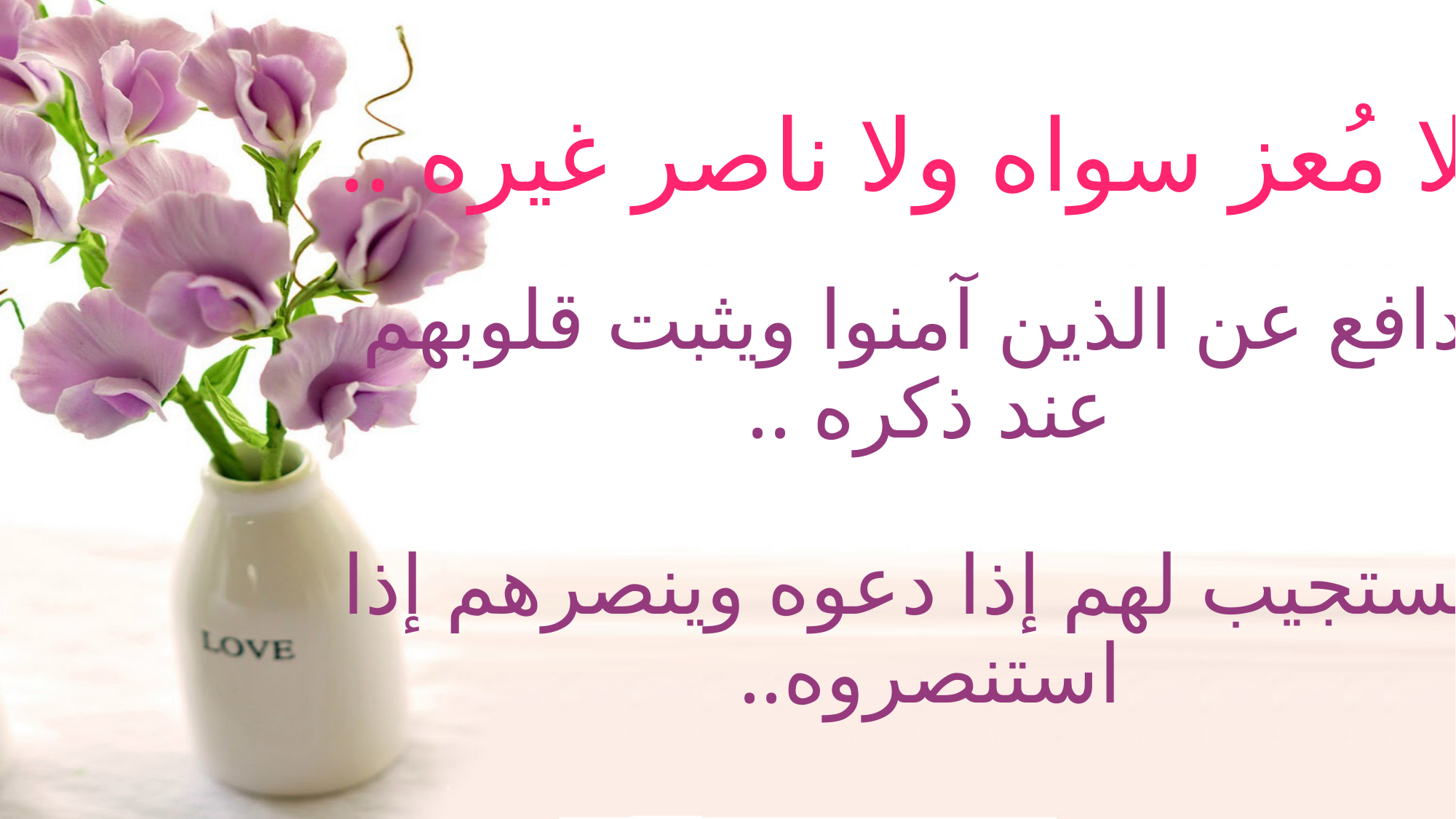

# فلا مُعز سواه ولا ناصر غيره .. يدافع عن الذين آمنوا ويثبت قلوبهم عند ذكره .. ويستجيب لهم إذا دعوه وينصرهم إذا استنصروه..